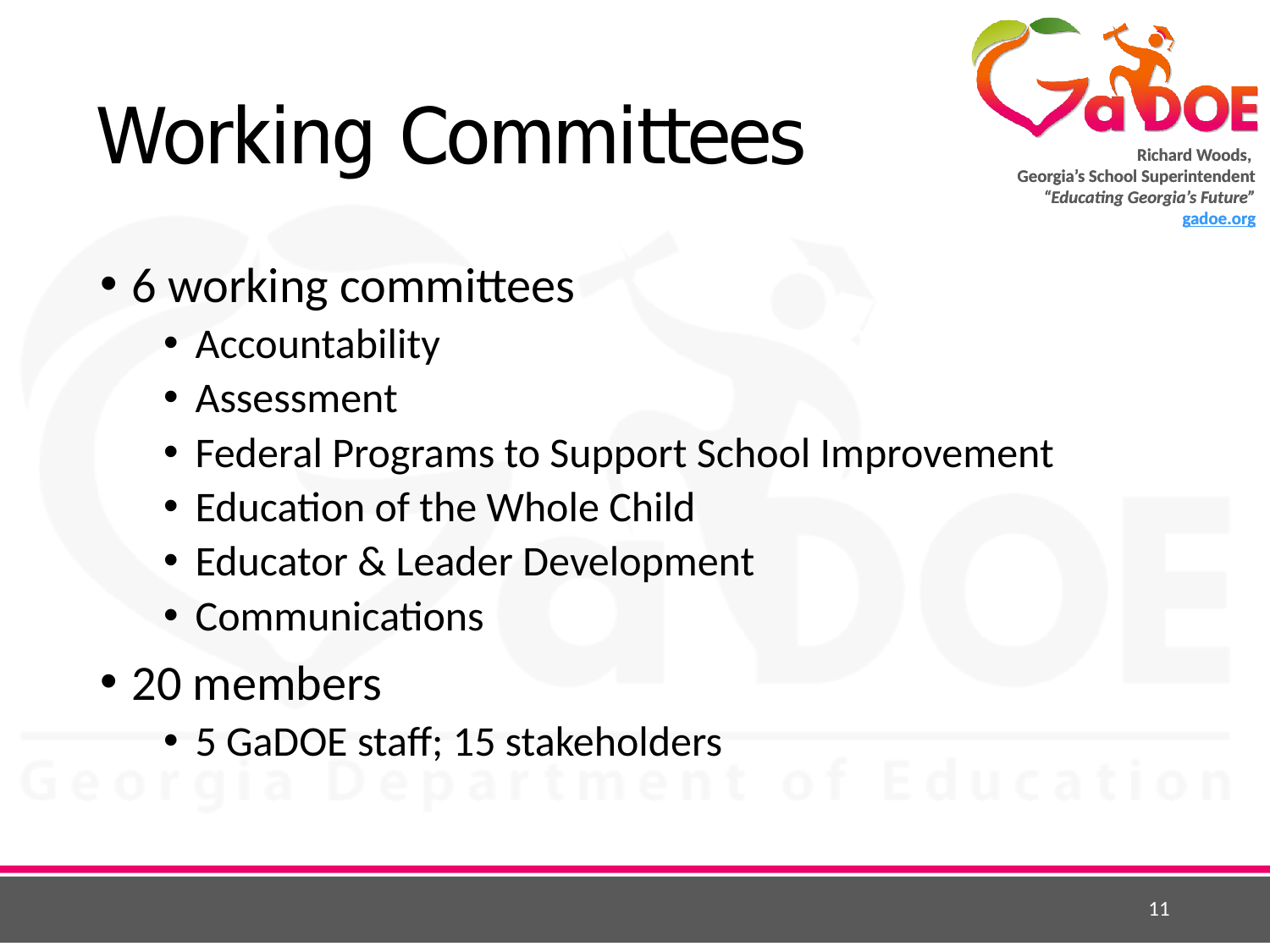

# Working Committees
6 working committees
Accountability
Assessment
Federal Programs to Support School Improvement
Education of the Whole Child
Educator & Leader Development
Communications
20 members
5 GaDOE staff; 15 stakeholders
11